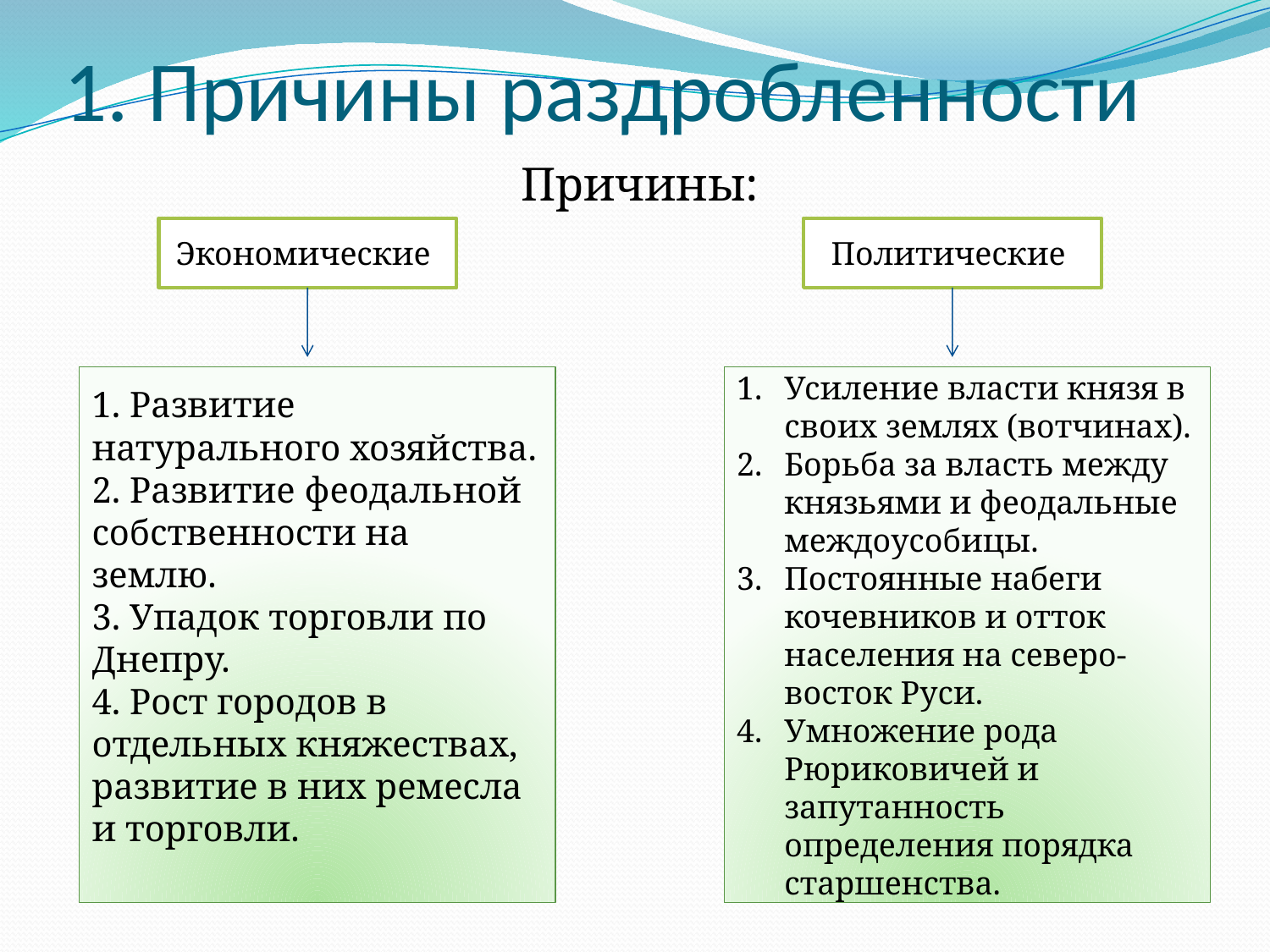

# 1. Причины раздробленности
Причины:

Экономические
Политические

1. Развитие натурального хозяйства.
2. Развитие феодальной собственности на землю.
3. Упадок торговли по Днепру.
4. Рост городов в отдельных княжествах, развитие в них ремесла и торговли.

Усиление власти князя в своих землях (вотчинах).
Борьба за власть между  князьями и феодальные междоусобицы.
Постоянные набеги кочевников и отток населения на северо-восток Руси.
Умножение рода Рюриковичей и запутанность определения порядка старшенства.